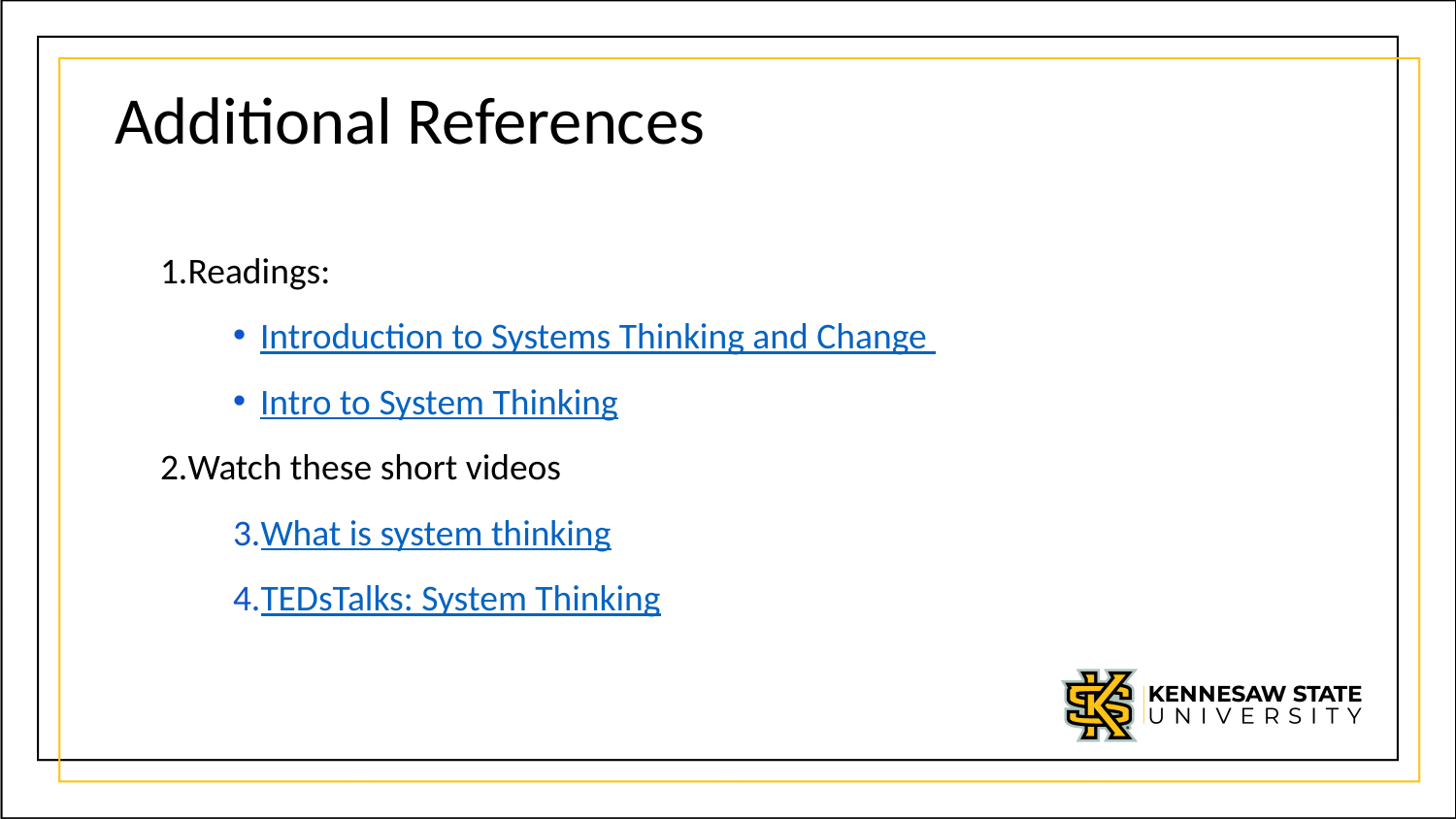

# Additional References
Readings:
Introduction to Systems Thinking and Change
Intro to System Thinking
Watch these short videos
What is system thinking
TEDsTalks: System Thinking